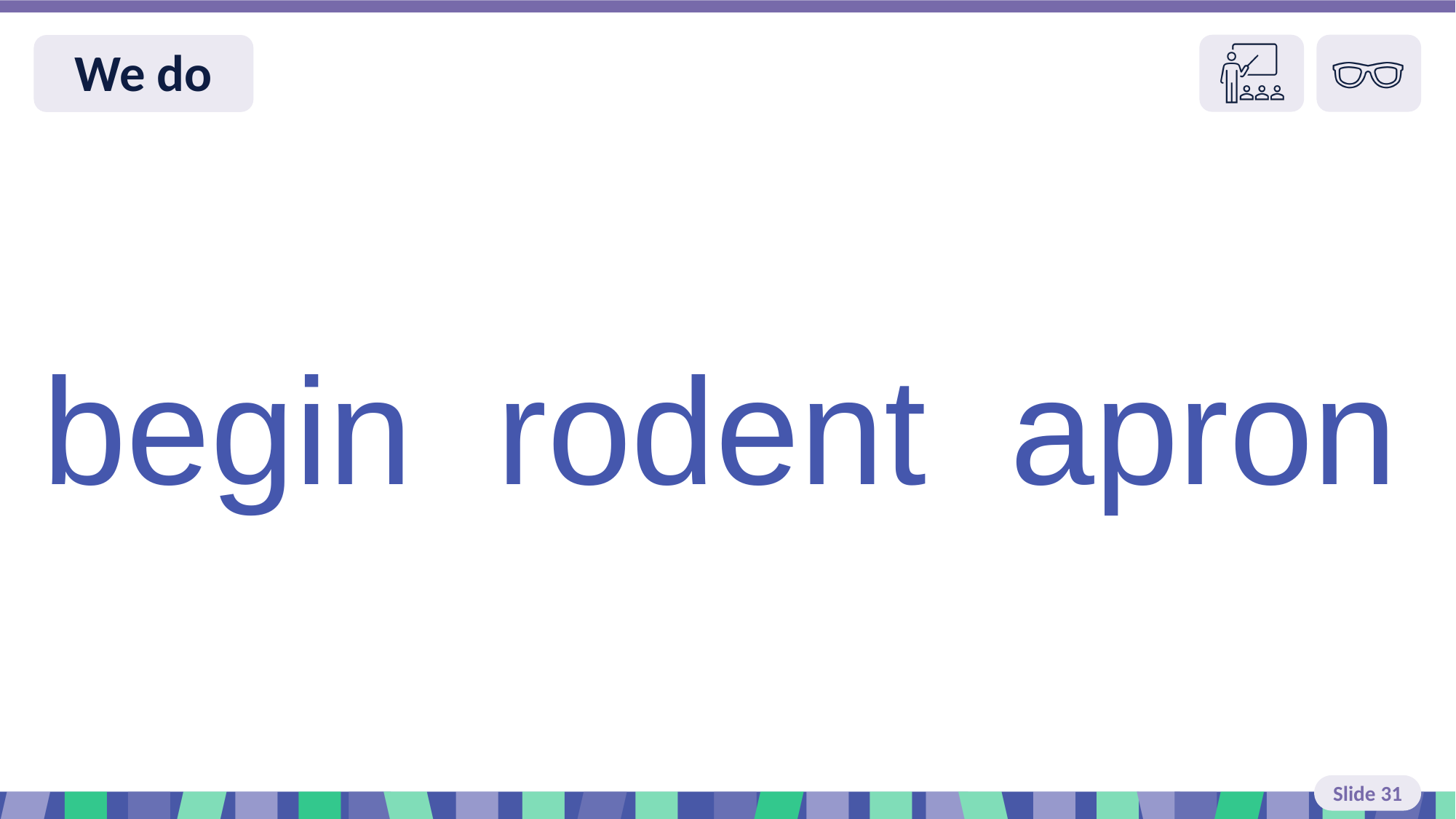

Slide 31 We do read
begin  rodent  apron